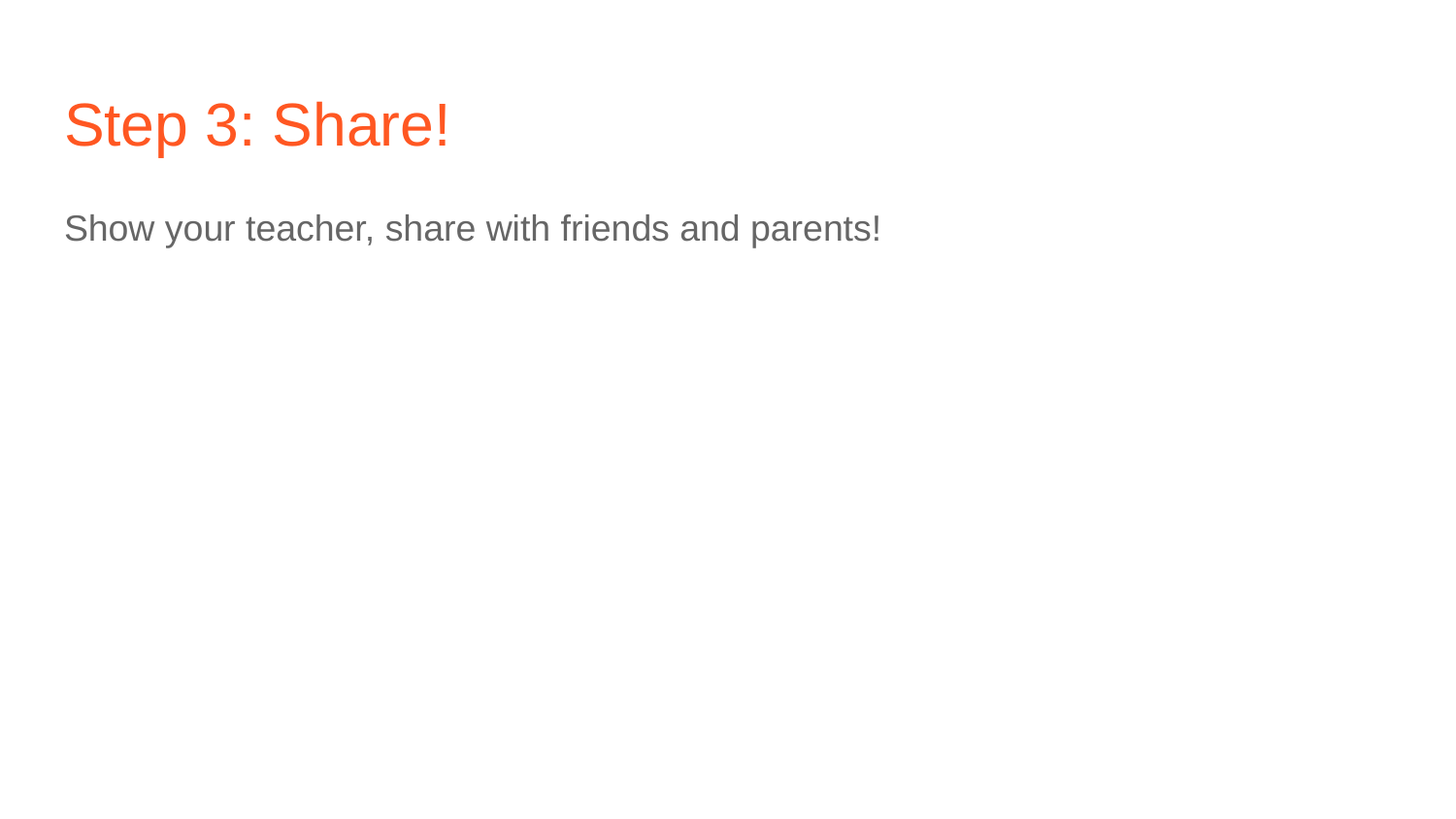

# Step 3: Share!
Show your teacher, share with friends and parents!